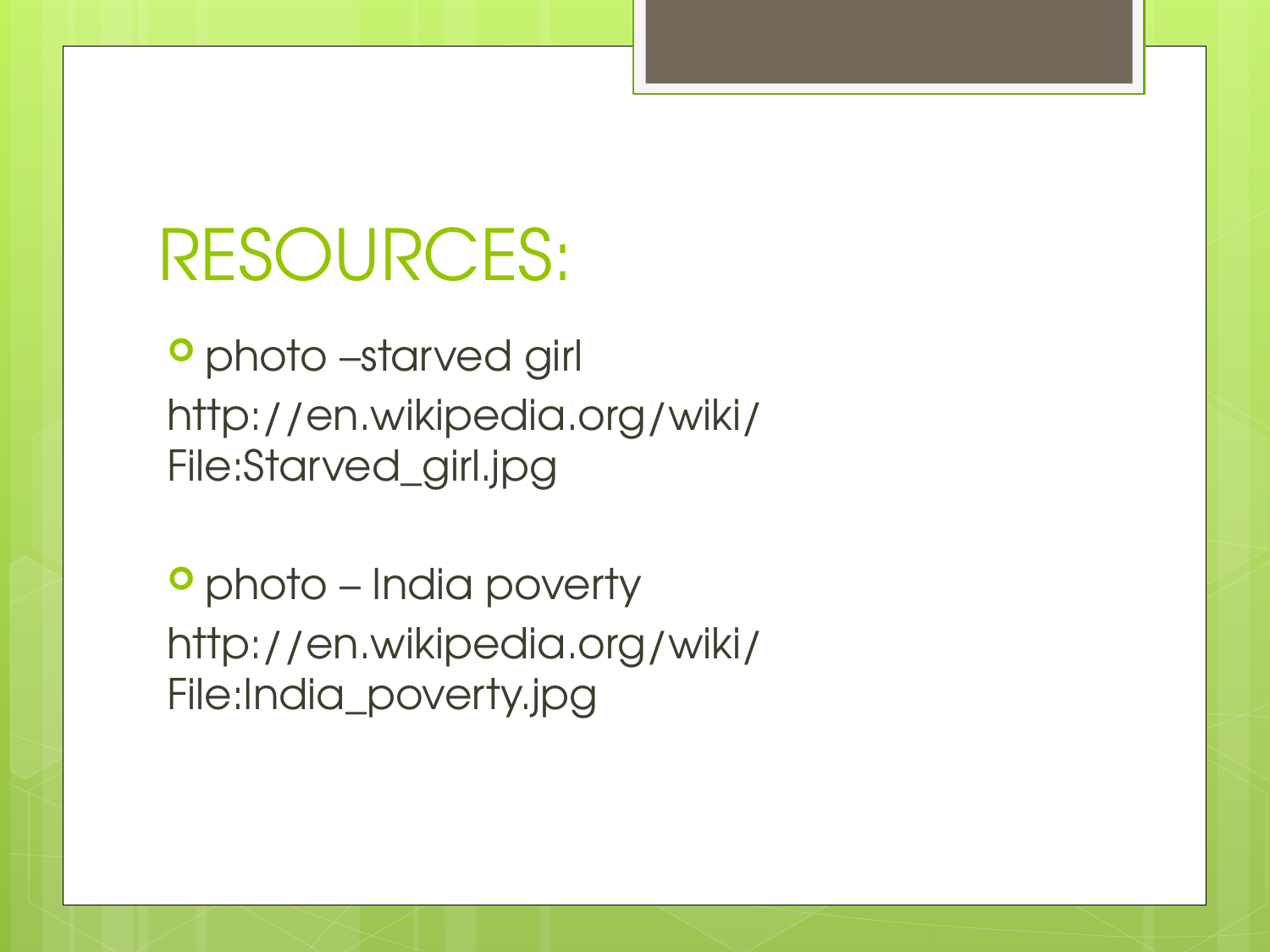

# RESOURCES:
photo –starved girl
http://en.wikipedia.org/wiki/File:Starved_girl.jpg

photo – India poverty
http://en.wikipedia.org/wiki/File:India_poverty.jpg